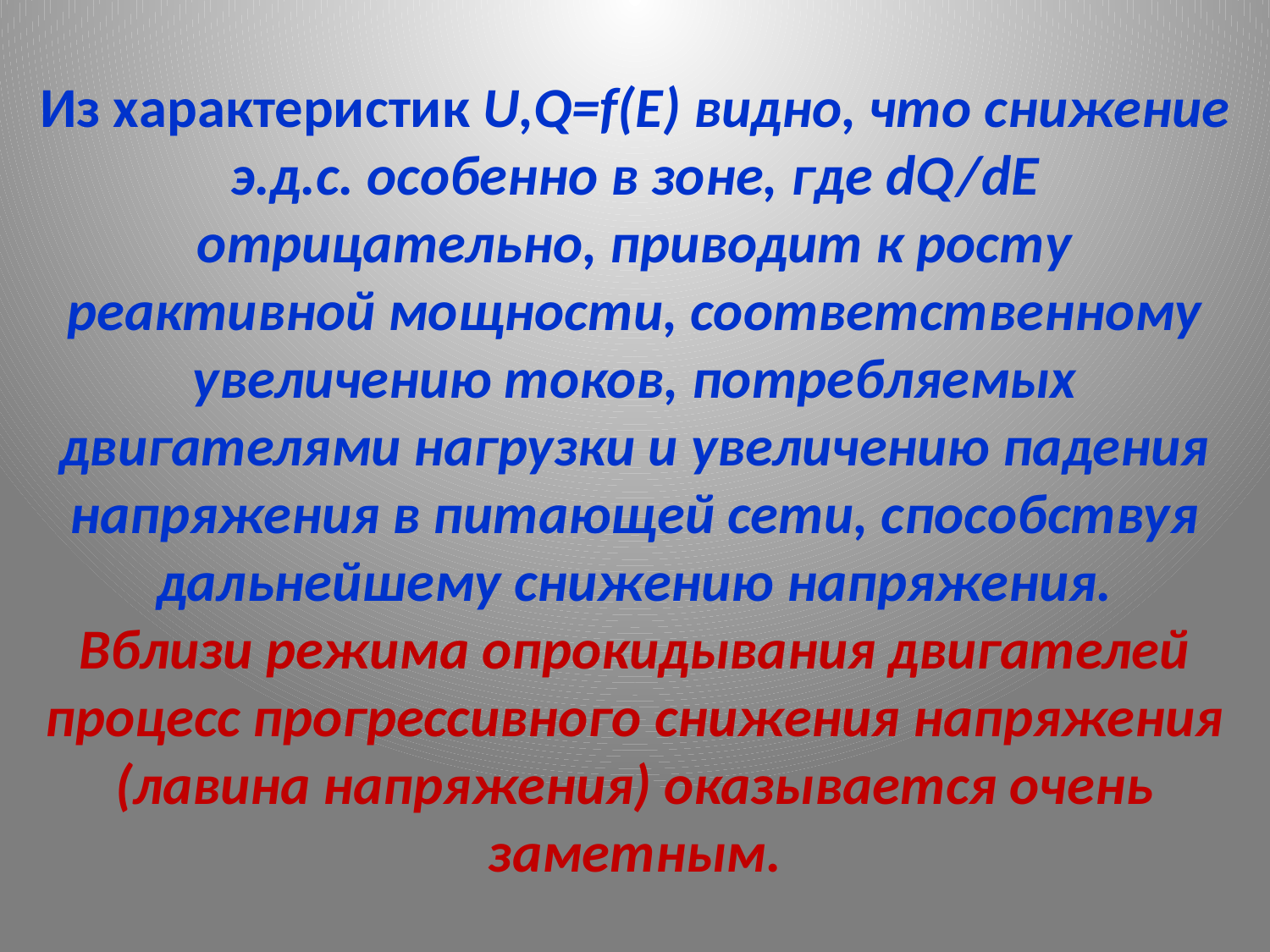

# Из характеристик U,Q=f(E) видно, что снижение э.д.с. особенно в зоне, где dQ/dE отрицательно, приводит к росту реактивной мощности, соответственному увеличению токов, потребляемых двигателями нагрузки и увеличению падения напряжения в питающей сети, способствуя дальнейшему снижению напряжения. Вблизи режима опрокидывания двигателей процесс прогрессивного снижения напряжения (лавина напряжения) оказывается очень заметным.